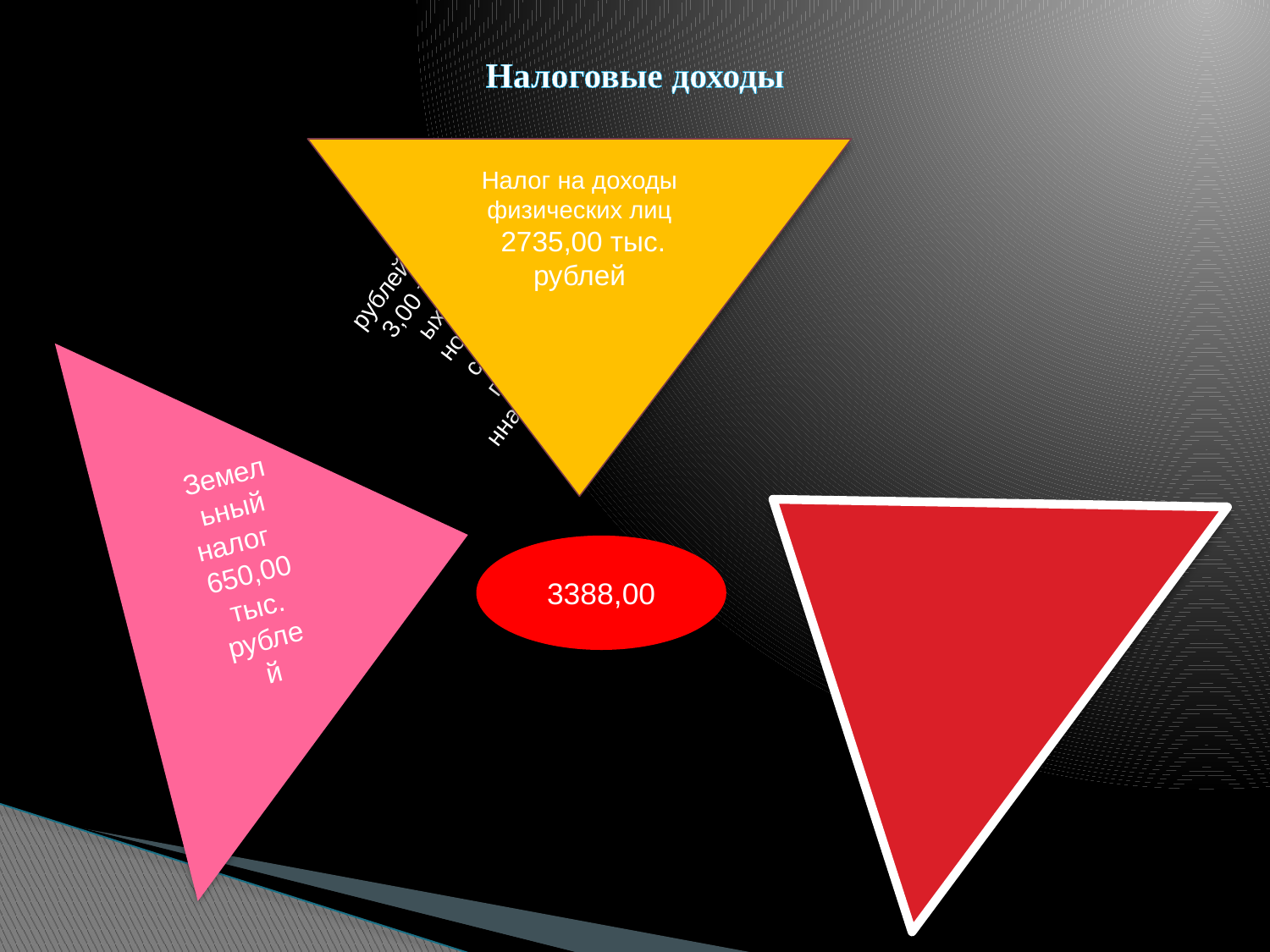

# Налоговые доходы
Налог на доходы физических лиц
 2735,00 тыс. рублей
Земельный налог
650,00 тыс. рублей

Государственная пошлина за совершение нотариальных действий 3,00 тыс. рублей
3388,00